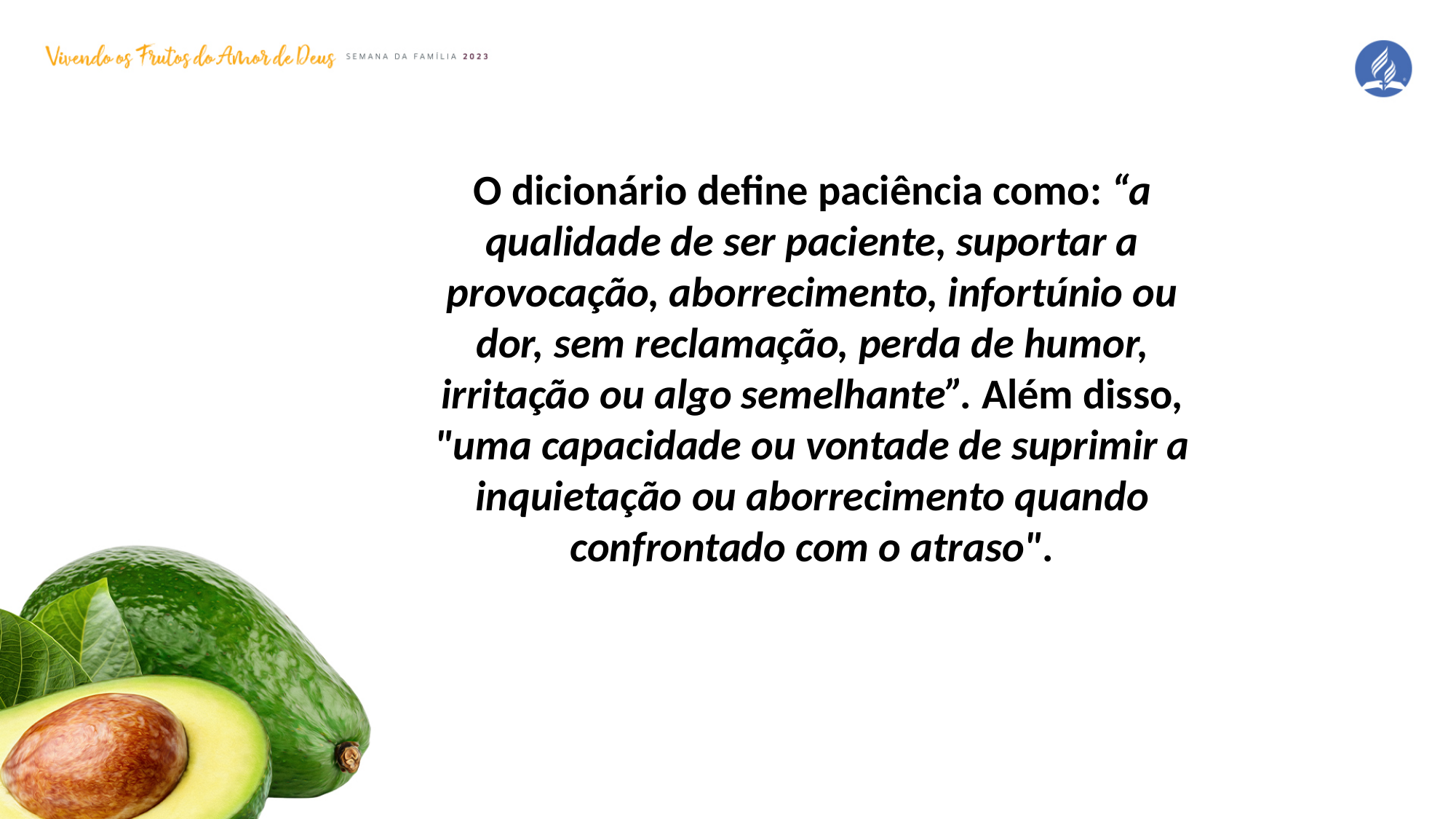

O dicionário define paciência como: “a qualidade de ser paciente, suportar a provocação, aborrecimento, infortúnio ou dor, sem reclamação, perda de humor, irritação ou algo semelhante”. Além disso, "uma capacidade ou vontade de suprimir a inquietação ou aborrecimento quando confrontado com o atraso".